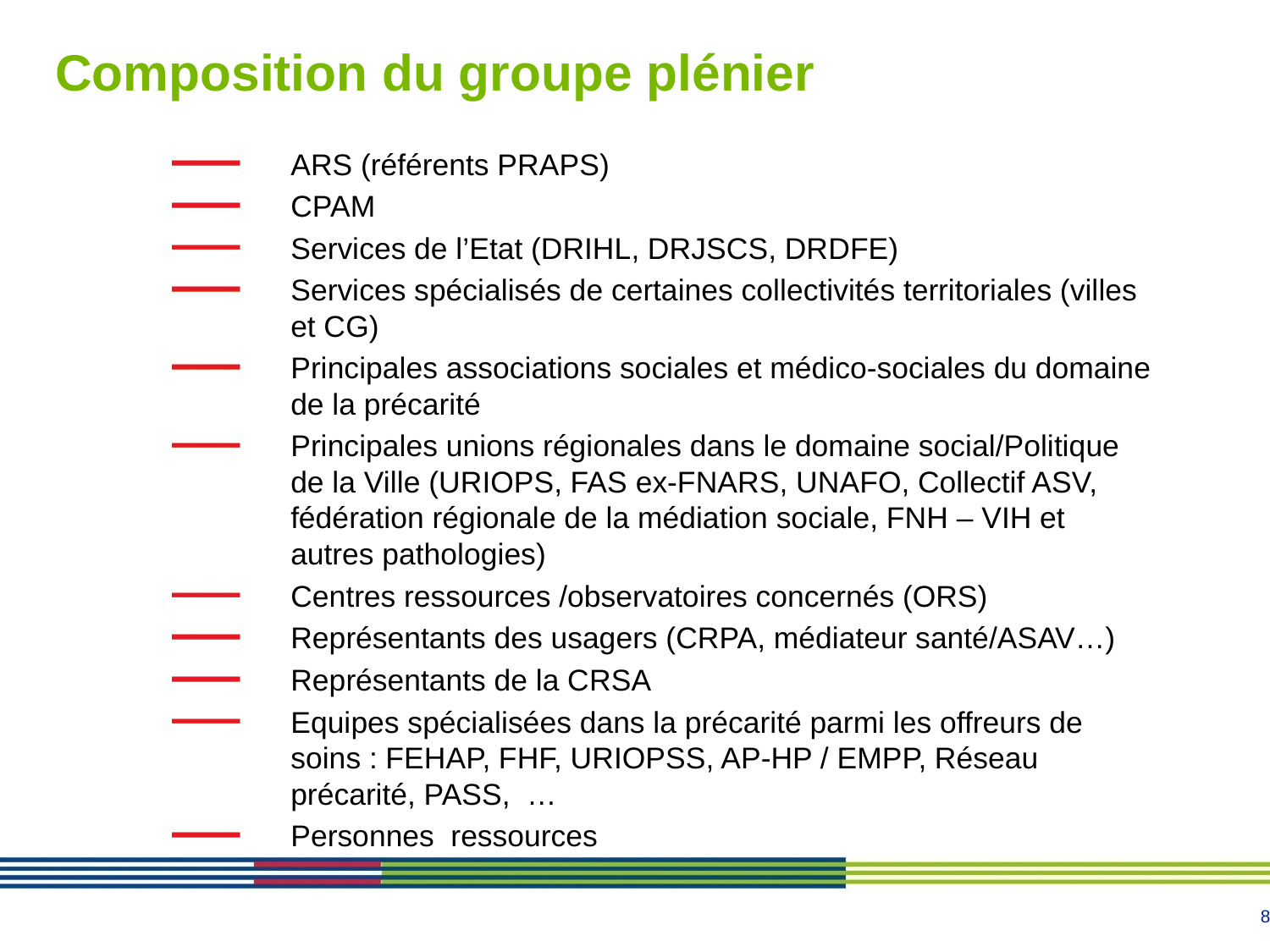

# Composition du groupe plénier
ARS (référents PRAPS)
CPAM
Services de l’Etat (DRIHL, DRJSCS, DRDFE)
Services spécialisés de certaines collectivités territoriales (villes et CG)
Principales associations sociales et médico-sociales du domaine de la précarité
Principales unions régionales dans le domaine social/Politique de la Ville (URIOPS, FAS ex-FNARS, UNAFO, Collectif ASV, fédération régionale de la médiation sociale, FNH – VIH et autres pathologies)
Centres ressources /observatoires concernés (ORS)
Représentants des usagers (CRPA, médiateur santé/ASAV…)
Représentants de la CRSA
Equipes spécialisées dans la précarité parmi les offreurs de soins : FEHAP, FHF, URIOPSS, AP-HP / EMPP, Réseau précarité, PASS,  …
Personnes  ressources